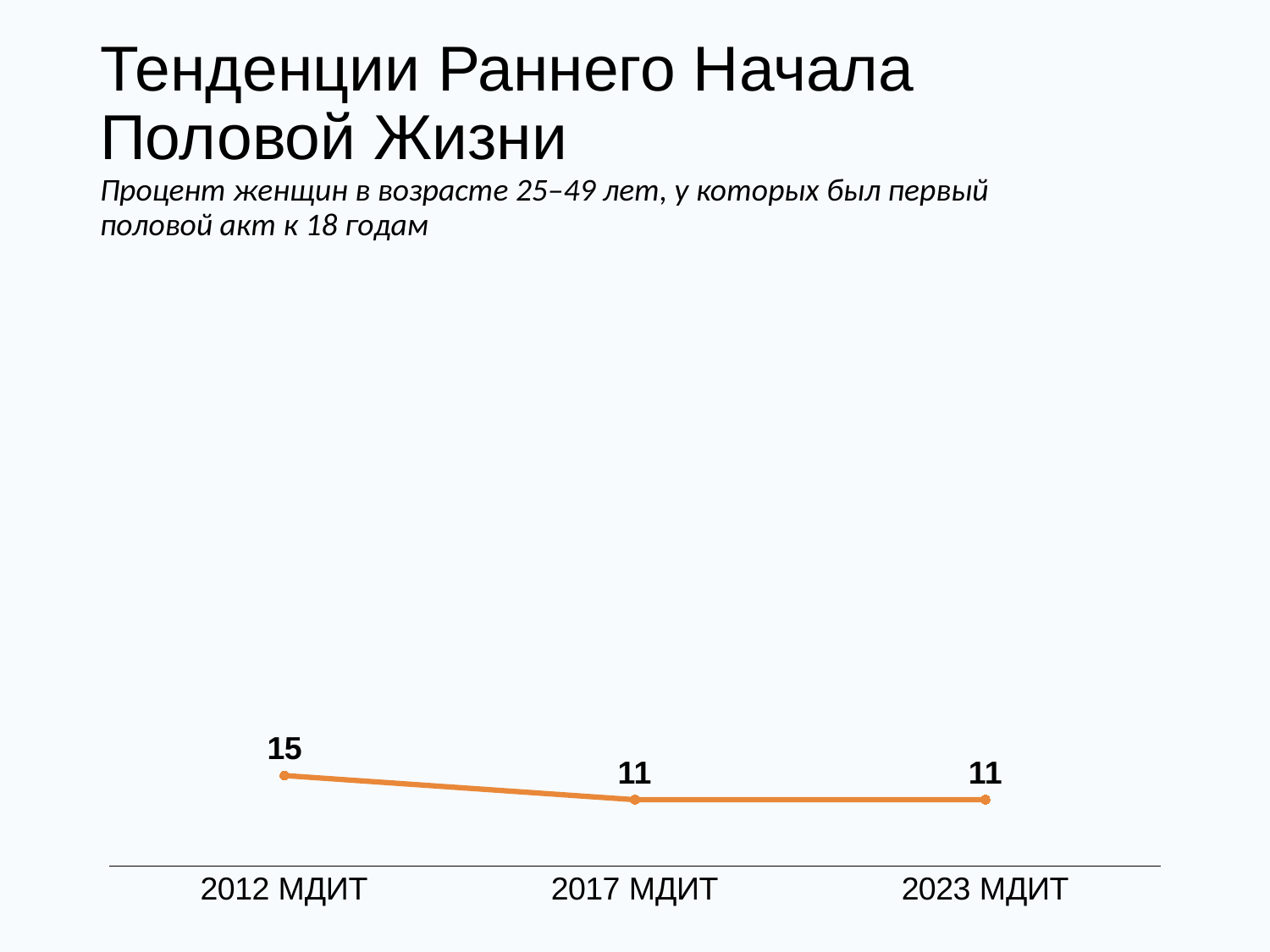

# Тенденции Раннего Начала Половой Жизни
Процент женщин в возрасте 25–49 лет, у которых был первый половой акт к 18 годам

### Chart

| Category | Women |
|---|---|
| 2012 МДИТ | 15.0 |
| 2017 МДИТ | 11.0 |
| 2023 МДИТ | 11.0 |